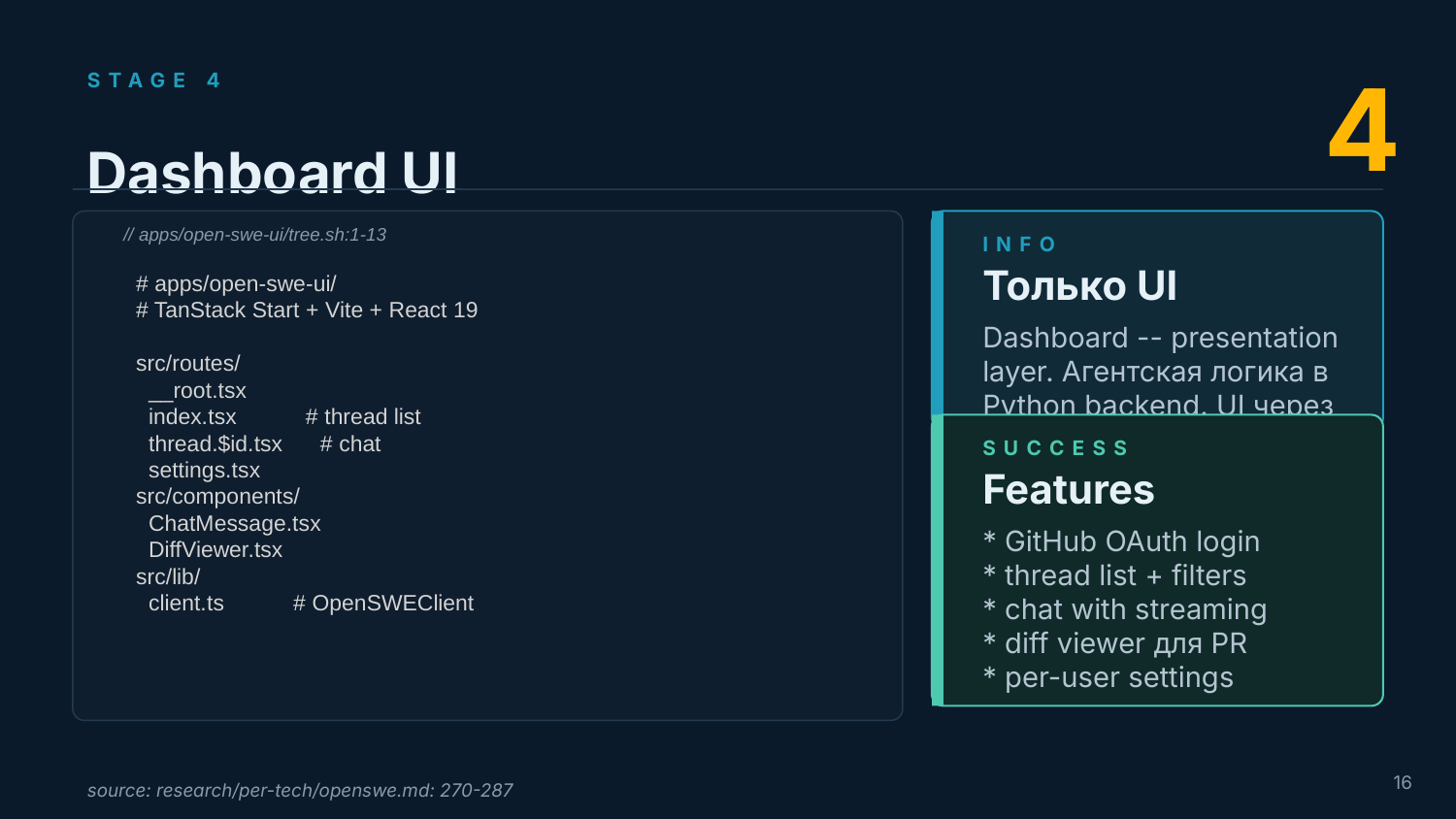

4
STAGE 4
Dashboard UI

// apps/open-swe-ui/tree.sh:1-13
INFO
  # apps/open-swe-ui/
  # TanStack Start + Vite + React 19

  src/routes/
    __root.tsx
    index.tsx           # thread list
    thread.$id.tsx      # chat
    settings.tsx
  src/components/
    ChatMessage.tsx
    DiffViewer.tsx
  src/lib/
    client.ts           # OpenSWEClient

Только UI
Dashboard -- presentation layer. Агентская логика в Python backend. UI через REST + SSE.

SUCCESS
Features
* GitHub OAuth login
* thread list + filters
* chat with streaming
* diff viewer для PR
* per-user settings
16
source: research/per-tech/openswe.md: 270-287